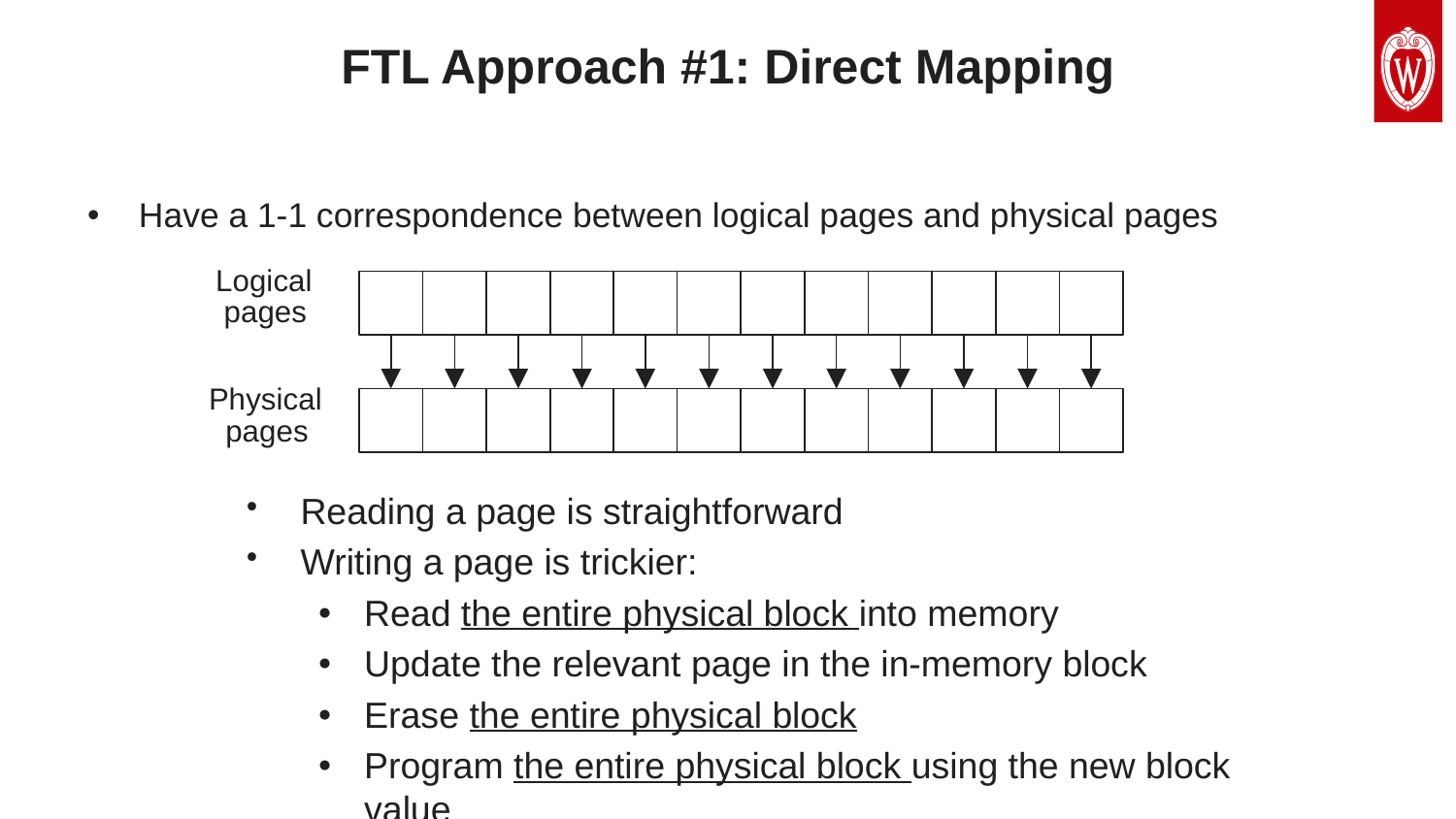

# FTL Approach #1: Direct Mapping
Have a 1-1 correspondence between logical pages and physical pages
Logical
pages

Physical
pages

Reading a page is straightforward
Writing a page is trickier:
Read the entire physical block into memory
Update the relevant page in the in-memory block
Erase the entire physical block
Program the entire physical block using the new block value